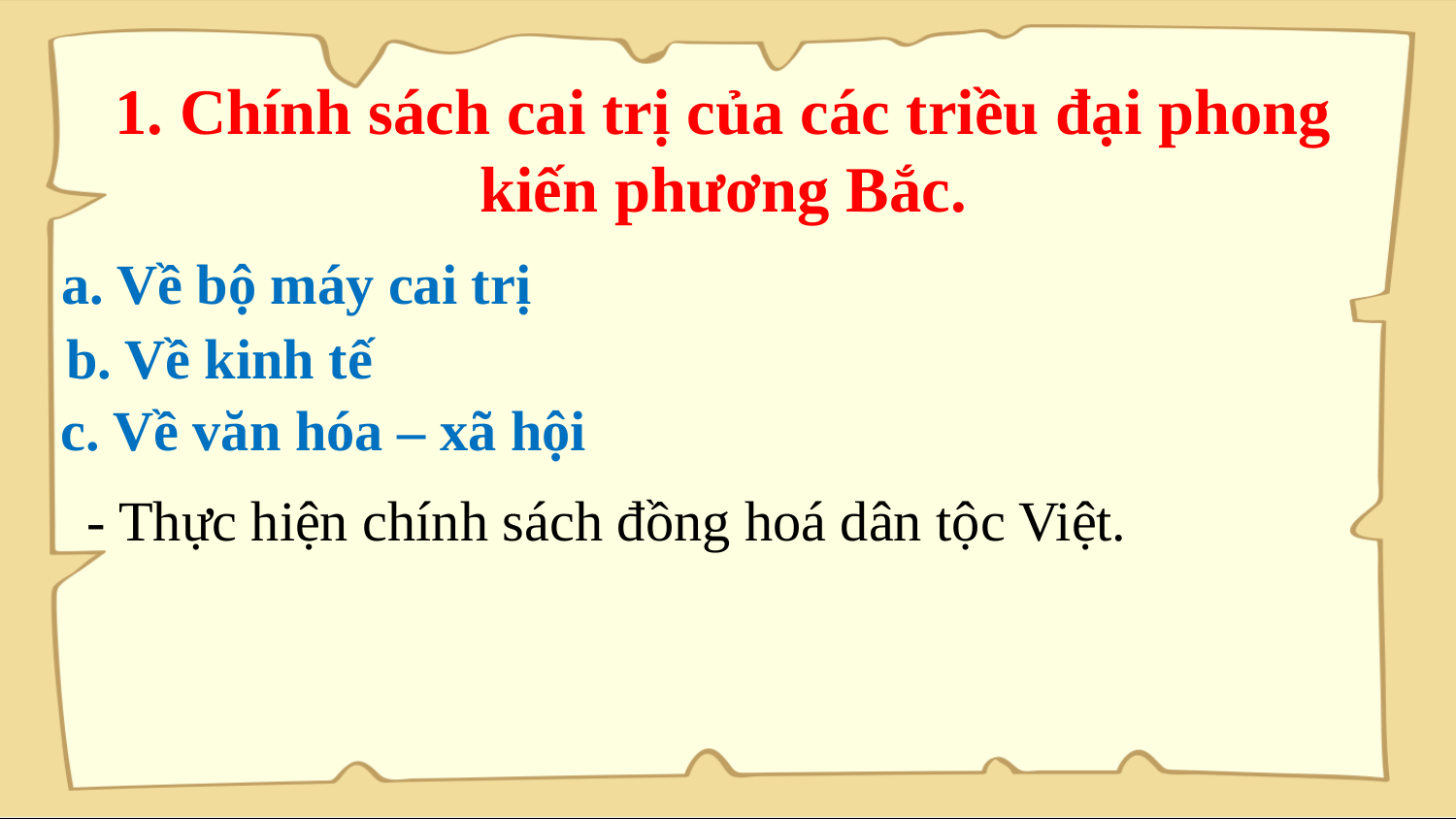

1. Chính sách cai trị của các triều đại phong kiến phương Bắc.
a. Về bộ máy cai trị
b. Về kinh tế
c. Về văn hóa – xã hội
- Thực hiện chính sách đồng hoá dân tộc Việt.